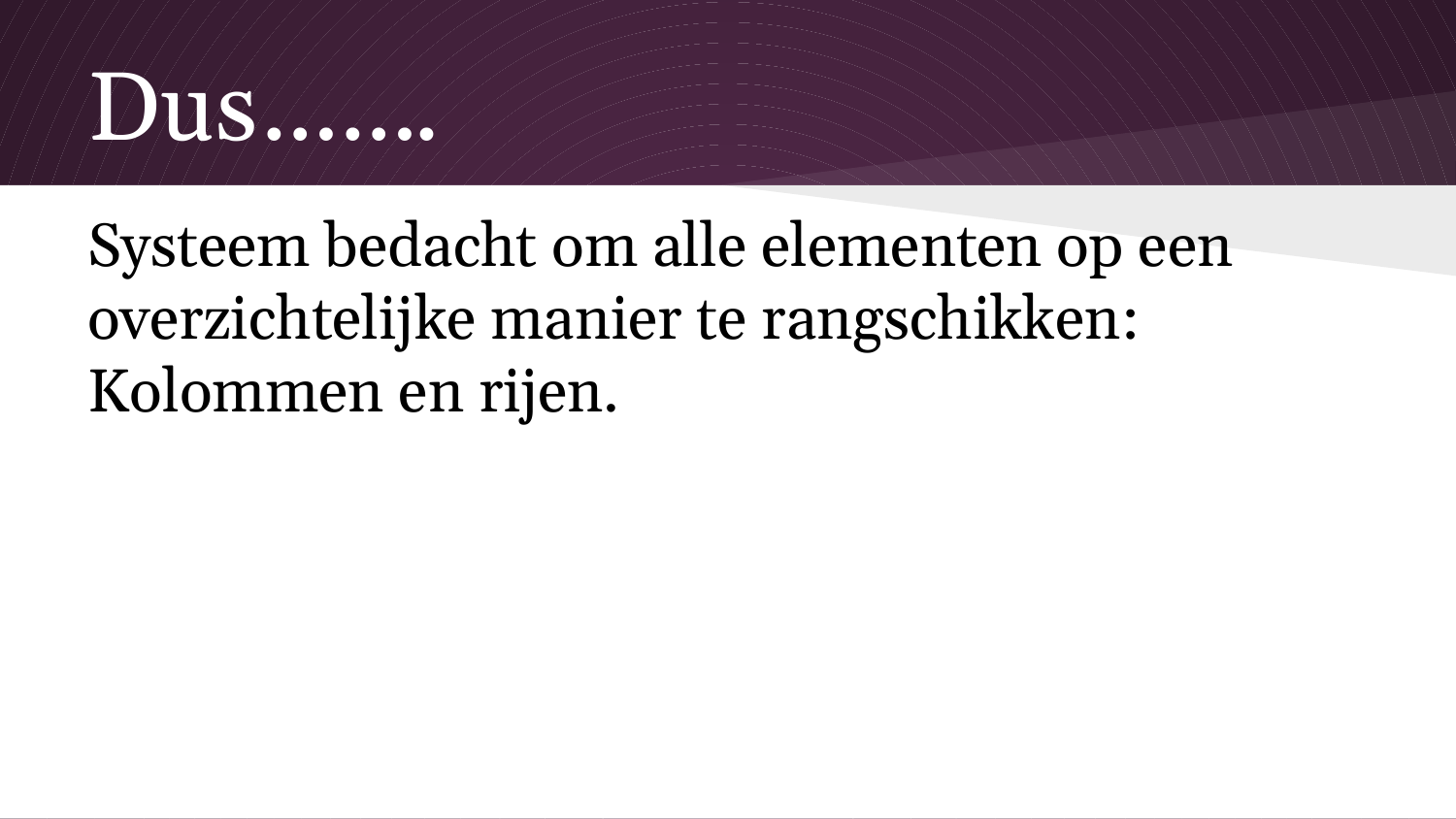

# Dus…….
Systeem bedacht om alle elementen op een overzichtelijke manier te rangschikken:
Kolommen en rijen.